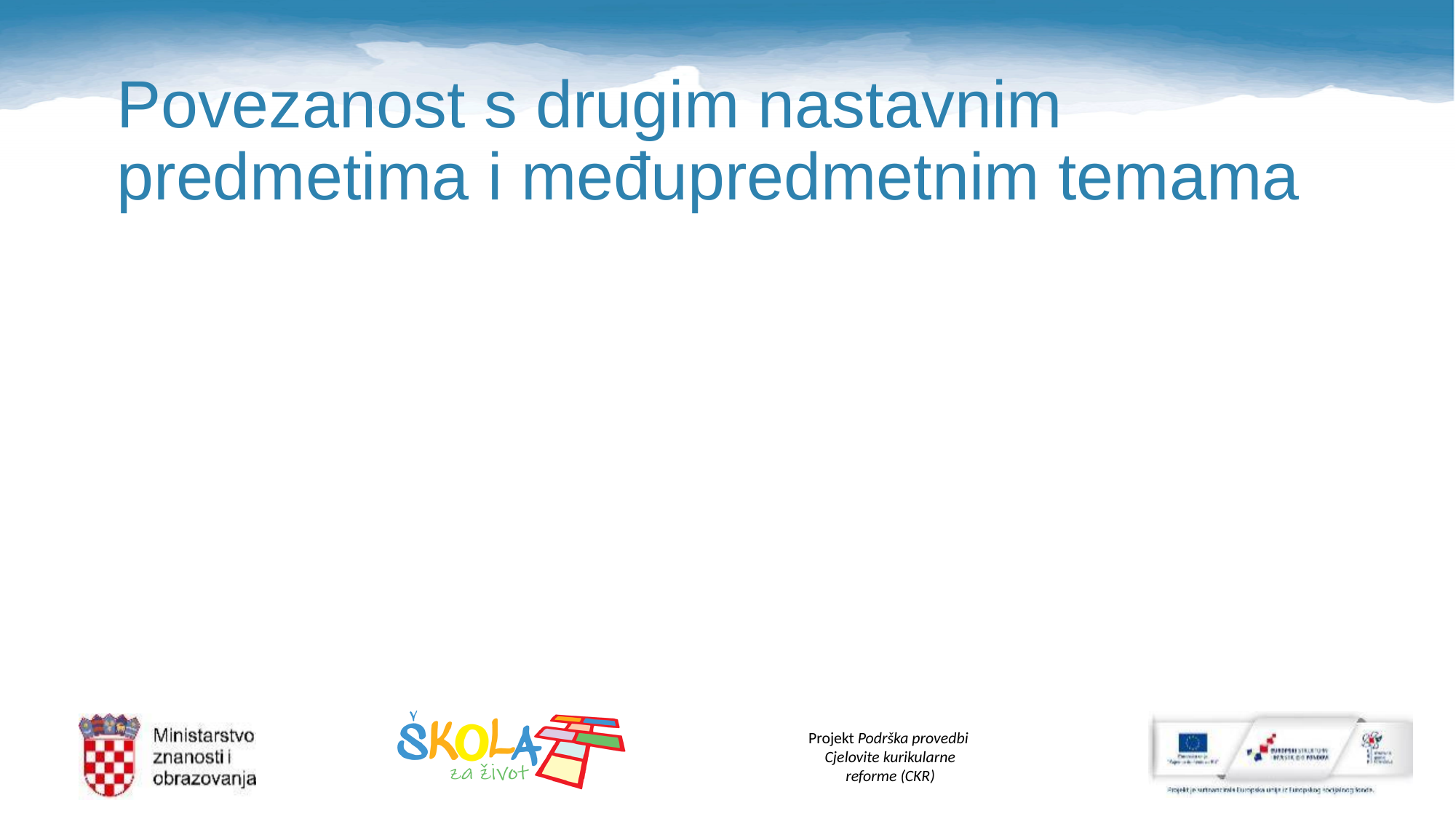

# Povezanost s drugim nastavnim predmetima i međupredmetnim temama